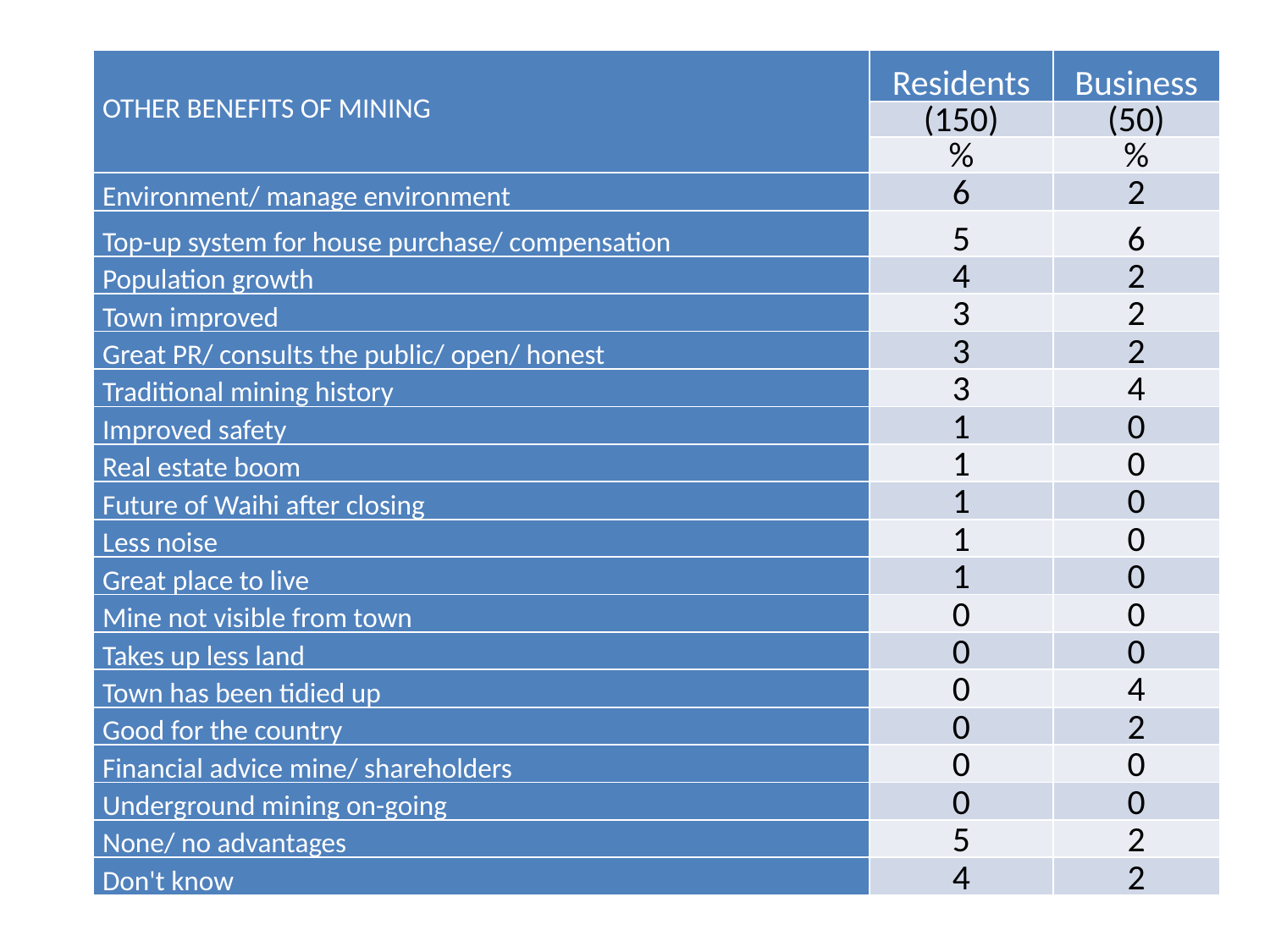

| OTHER BENEFITS OF MINING | Residents | Business |
| --- | --- | --- |
|  | (150) | (50) |
|  | % | % |
| Environment/ manage environment | 6 | 2 |
| Top-up system for house purchase/ compensation | 5 | 6 |
| Population growth | 4 | 2 |
| Town improved | 3 | 2 |
| Great PR/ consults the public/ open/ honest | 3 | 2 |
| Traditional mining history | 3 | 4 |
| Improved safety | 1 | 0 |
| Real estate boom | 1 | 0 |
| Future of Waihi after closing | 1 | 0 |
| Less noise | 1 | 0 |
| Great place to live | 1 | 0 |
| Mine not visible from town | 0 | 0 |
| Takes up less land | 0 | 0 |
| Town has been tidied up | 0 | 4 |
| Good for the country | 0 | 2 |
| Financial advice mine/ shareholders | 0 | 0 |
| Underground mining on-going | 0 | 0 |
| None/ no advantages | 5 | 2 |
| Don't know | 4 | 2 |